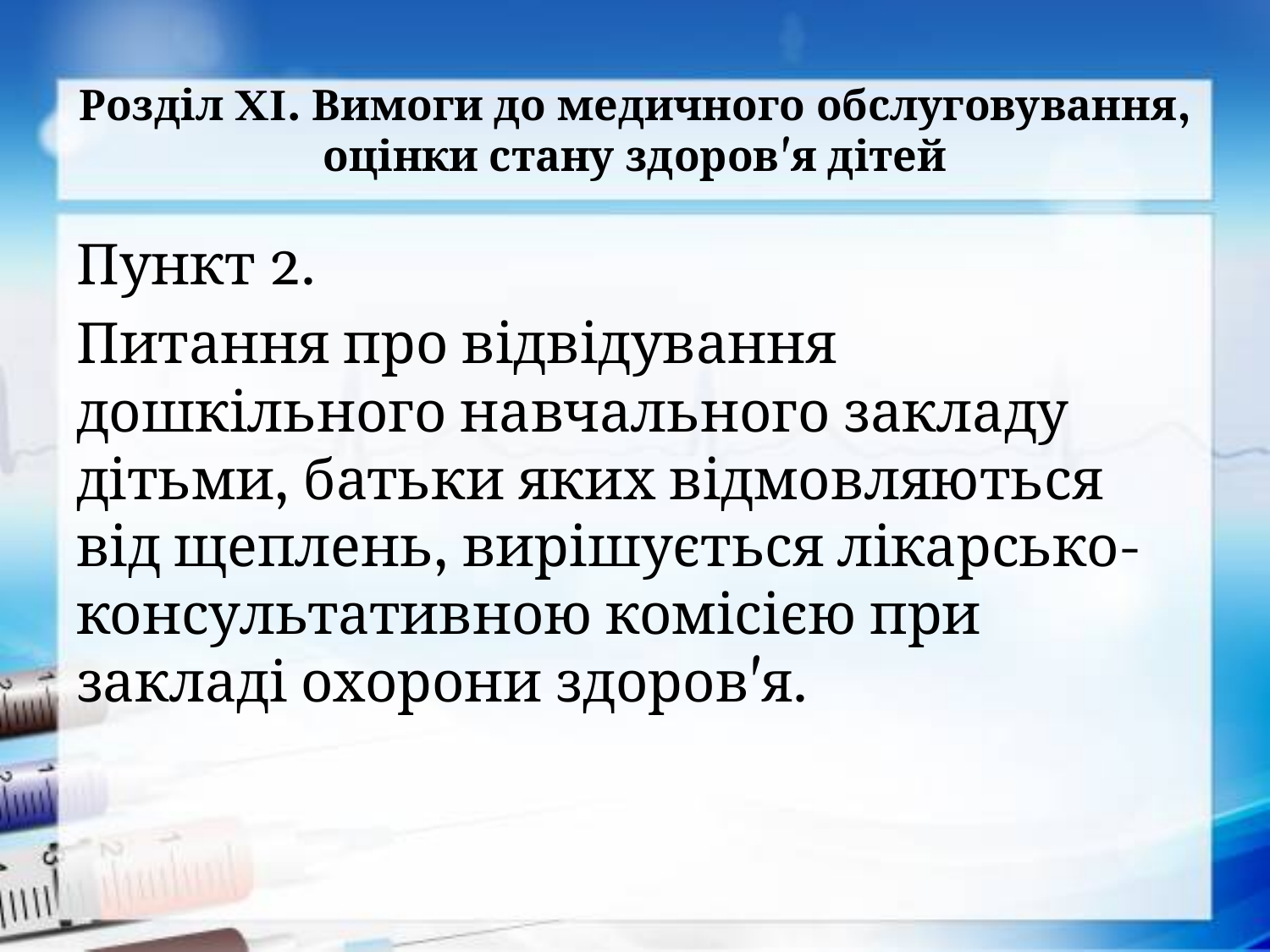

# Розділ XI. Вимоги до медичного обслуговування, оцінки стану здоров'я дітей
Пункт 2.
Питання про відвідування дошкільного навчального закладу дітьми, батьки яких відмовляються від щеплень, вирішується лікарсько-консультативною комісією при закладі охорони здоров'я.